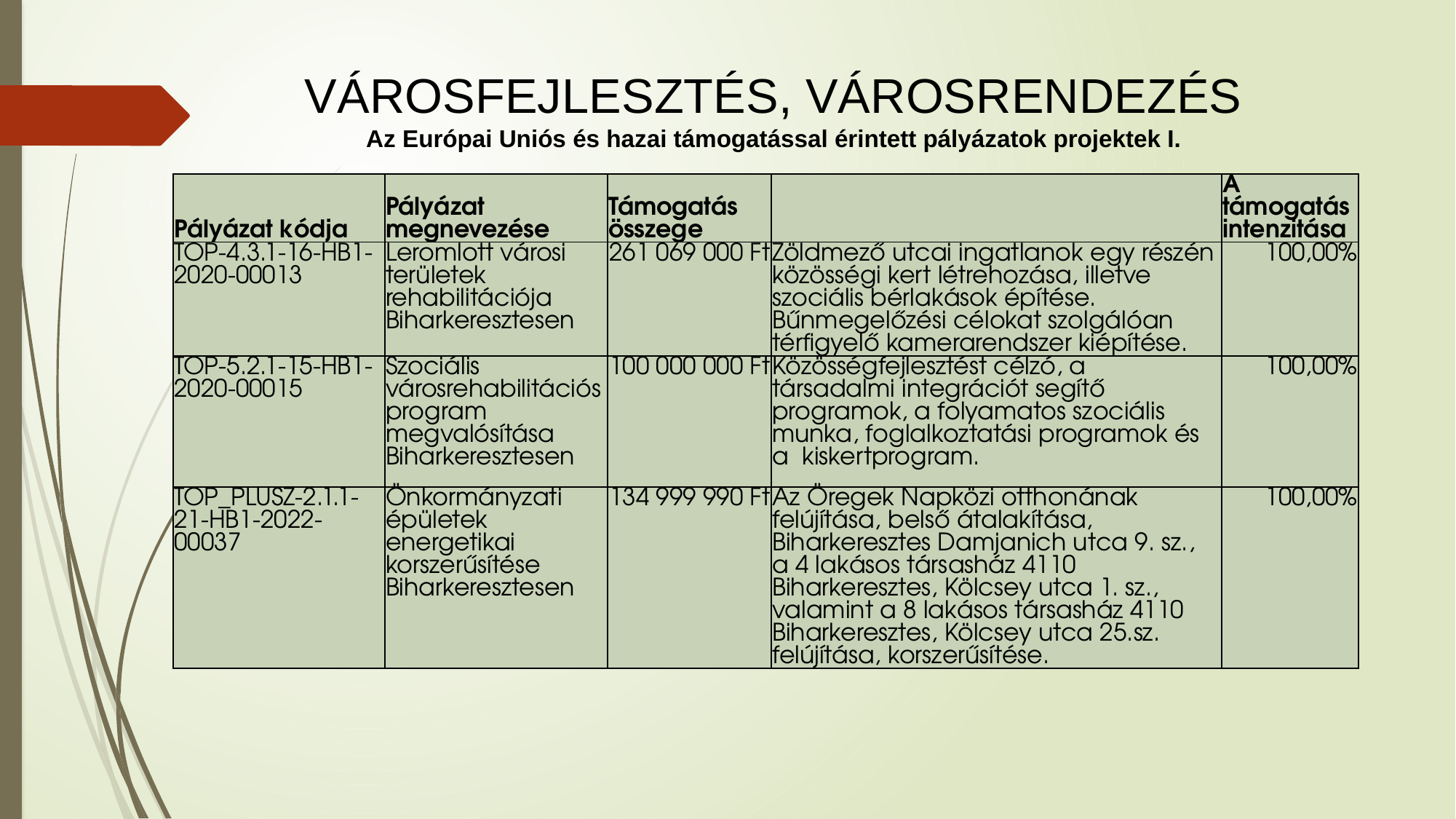

# VÁROSFEJLESZTÉS, VÁROSRENDEZÉS Az Európai Uniós és hazai támogatással érintett pályázatok projektek I.
| Pályázat kódja | Pályázat megnevezése | Támogatás összege |  | A támogatás intenzitása |
| --- | --- | --- | --- | --- |
| TOP-4.3.1-16-HB1-2020-00013 | Leromlott városi területek rehabilitációja Biharkeresztesen | 261 069 000 Ft | Zöldmező utcai ingatlanok egy részén közösségi kert létrehozása, illetve szociális bérlakások építése. Bűnmegelőzési célokat szolgálóan térfigyelő kamerarendszer kiépítése. | 100,00% |
| TOP-5.2.1-15-HB1-2020-00015 | Szociális városrehabilitációs program megvalósítása Biharkeresztesen | 100 000 000 Ft | Közösségfejlesztést célzó, a társadalmi integrációt segítő programok, a folyamatos szociális munka, foglalkoztatási programok és a kiskertprogram. | 100,00% |
| TOP\_PLUSZ-2.1.1-21-HB1-2022- 00037 | Önkormányzati épületek energetikai korszerűsítése Biharkeresztesen | 134 999 990 Ft | Az Öregek Napközi otthonának felújítása, belső átalakítása, Biharkeresztes Damjanich utca 9. sz., a 4 lakásos társasház 4110 Biharkeresztes, Kölcsey utca 1. sz., valamint a 8 lakásos társasház 4110 Biharkeresztes, Kölcsey utca 25.sz. felújítása, korszerűsítése. | 100,00% |